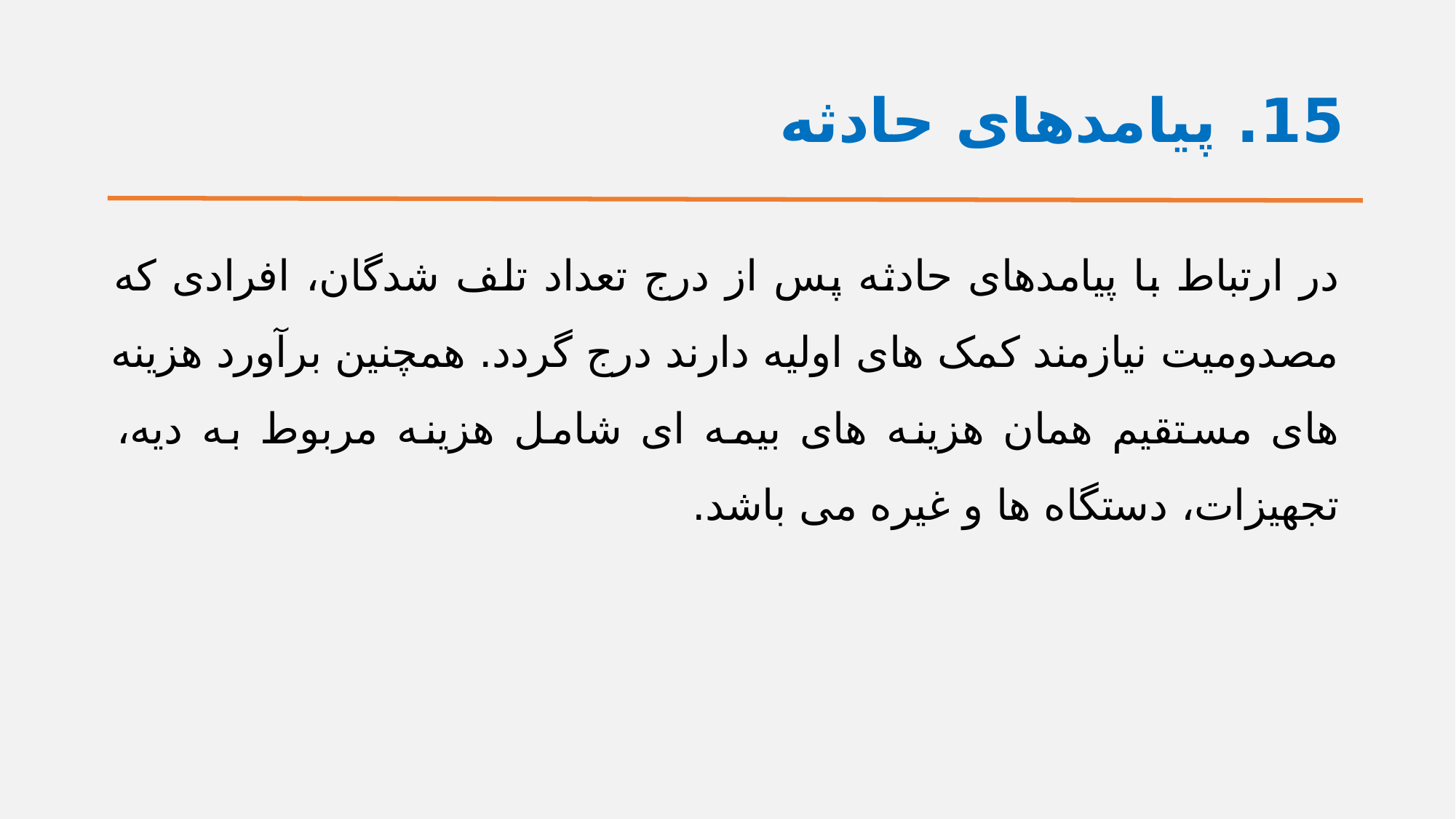

# 15. پیامدهای حادثه
در ارتباط با پیامدهای حادثه پس از درج تعداد تلف شدگان، افرادی که مصدومیت نیازمند کمک های اولیه دارند درج گردد. همچنین برآورد هزینه های مستقیم همان هزینه های بیمه ای شامل هزینه مربوط به دیه، تجهیزات، دستگاه ها و غیره می باشد.